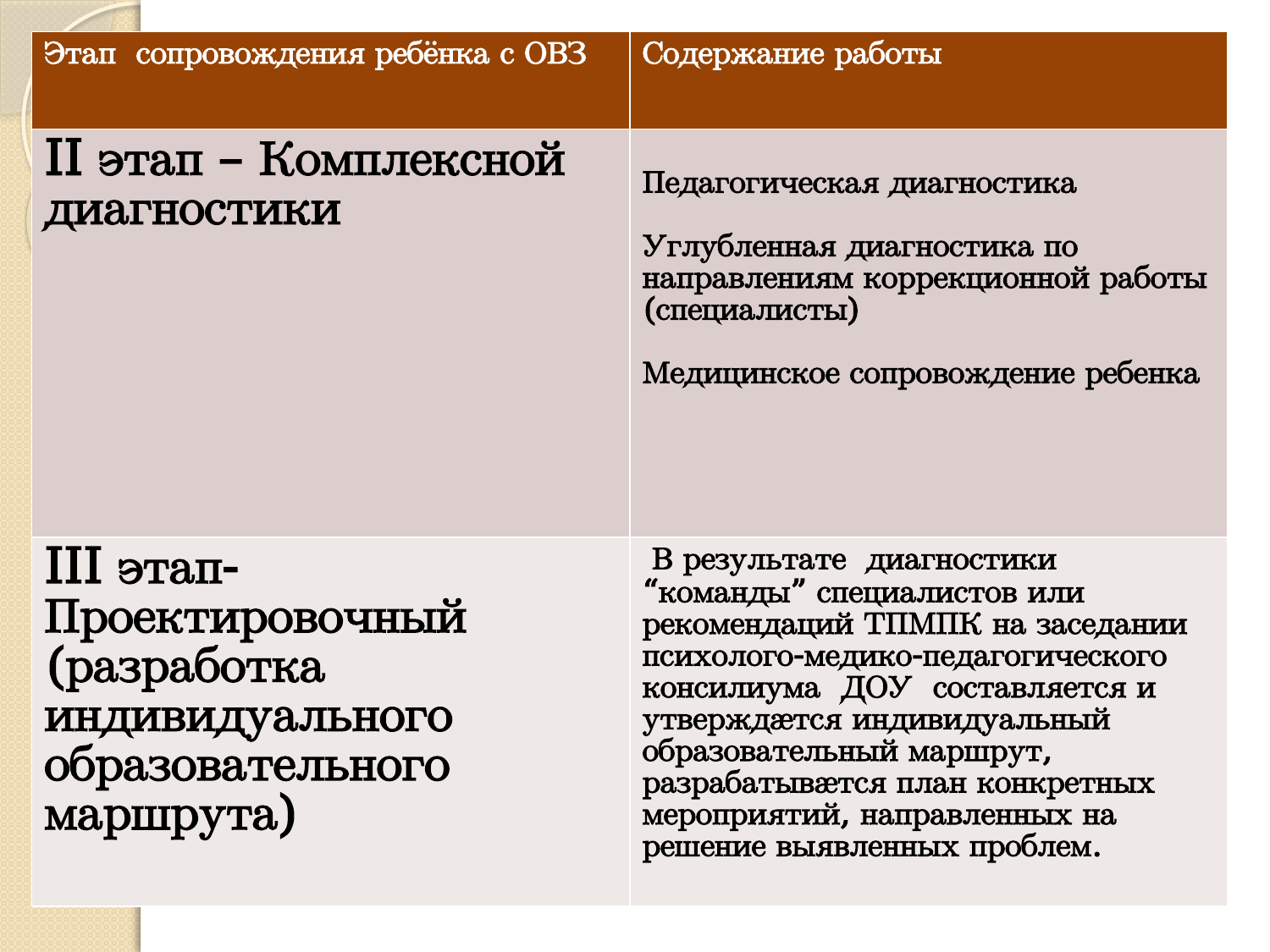

| Этап сопровождения ребёнка с ОВЗ | Содержание работы |
| --- | --- |
| II этап – Комплексной диагностики | Педагогическая диагностика Углубленная диагностика по направлениям коррекционной работы (специалисты) Медицинское сопровождение ребенка |
| III этап-Проектировочный (разработка индивидуального образовательного маршрута) | В результате диагностики “команды” специалистов или рекомендаций ТПМПК на заседании психолого-медико-педагогического консилиума ДОУ составляется и утверждается индивидуальный образовательный маршрут, разрабатывается план конкретных мероприятий, направленных на решение выявленных проблем. |